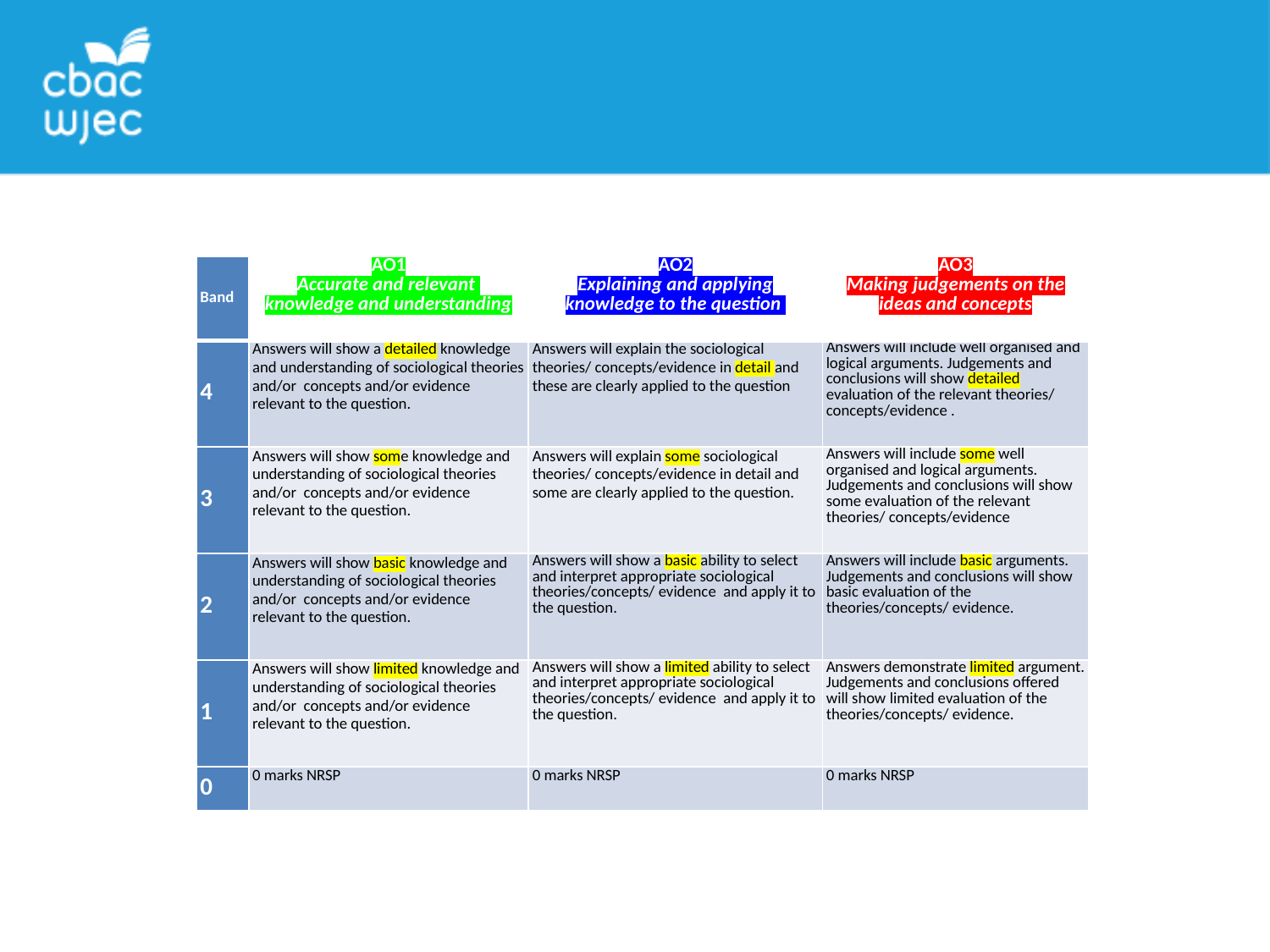

| Band | AO1 Accurate and relevant knowledge and understanding | AO2 Explaining and applying knowledge to the question | AO3 Making judgements on the ideas and concepts |
| --- | --- | --- | --- |
| 4 | Answers will show a detailed knowledge and understanding of sociological theories and/or concepts and/or evidence relevant to the question. | Answers will explain the sociological theories/ concepts/evidence in detail and these are clearly applied to the question | Answers will include well organised and logical arguments. Judgements and conclusions will show detailed evaluation of the relevant theories/ concepts/evidence . |
| 3 | Answers will show some knowledge and understanding of sociological theories and/or concepts and/or evidence relevant to the question. | Answers will explain some sociological theories/ concepts/evidence in detail and some are clearly applied to the question. | Answers will include some well organised and logical arguments. Judgements and conclusions will show some evaluation of the relevant theories/ concepts/evidence |
| 2 | Answers will show basic knowledge and understanding of sociological theories and/or concepts and/or evidence relevant to the question. | Answers will show a basic ability to select and interpret appropriate sociological theories/concepts/ evidence and apply it to the question. | Answers will include basic arguments. Judgements and conclusions will show basic evaluation of the theories/concepts/ evidence. |
| 1 | Answers will show limited knowledge and understanding of sociological theories and/or concepts and/or evidence relevant to the question. | Answers will show a limited ability to select and interpret appropriate sociological theories/concepts/ evidence and apply it to the question. | Answers demonstrate limited argument. Judgements and conclusions offered will show limited evaluation of the theories/concepts/ evidence. |
| 0 | 0 marks NRSP | 0 marks NRSP | 0 marks NRSP |